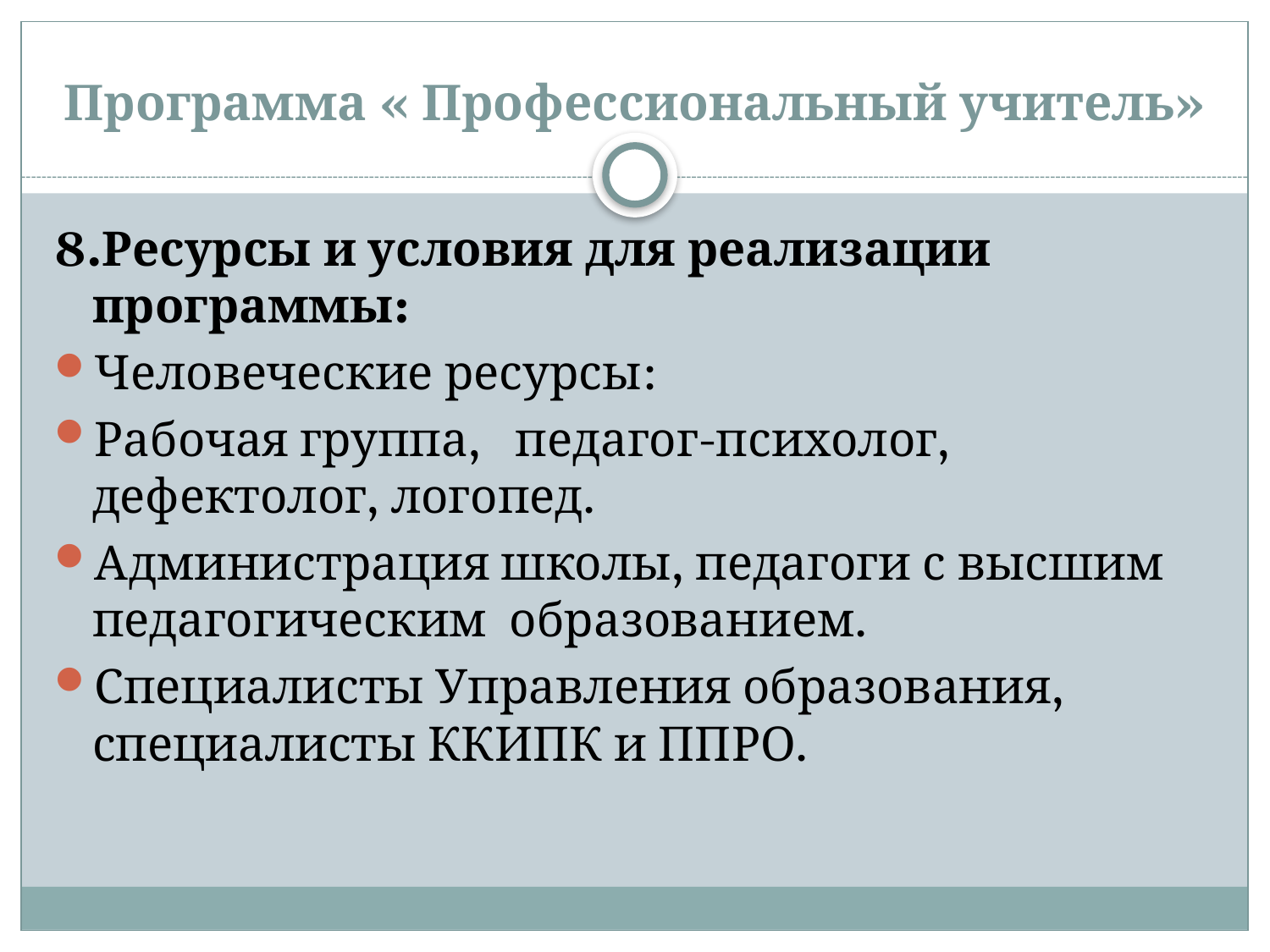

# Программа « Профессиональный учитель»
8.Ресурсы и условия для реализации программы:
Человеческие ресурсы:
Рабочая группа,   педагог-психолог, дефектолог, логопед.
Администрация школы, педагоги с высшим педагогическим  образованием.
Специалисты Управления образования, специалисты ККИПК и ППРО.